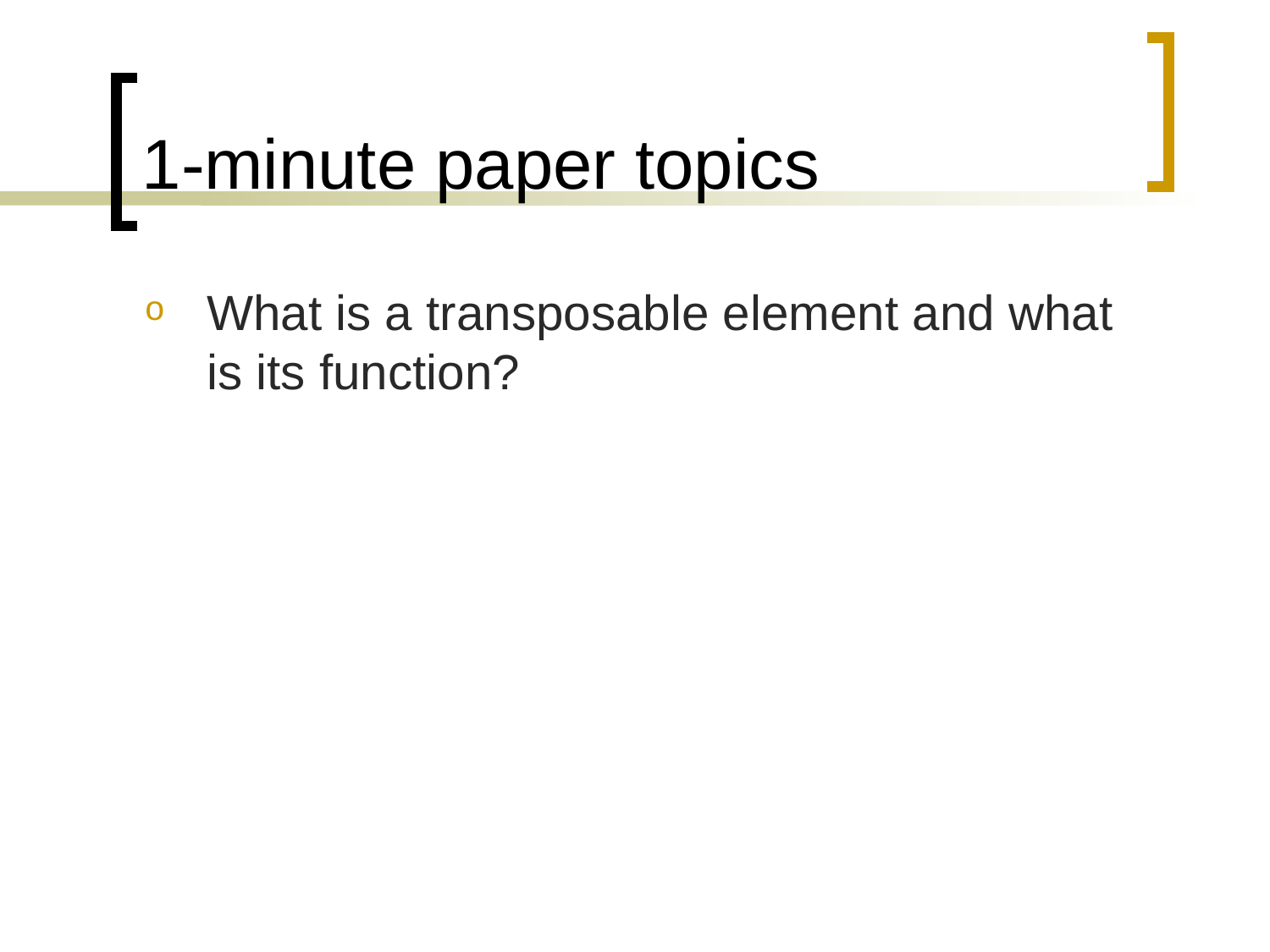

# 1-minute paper topics
What is a transposable element and what is its function?